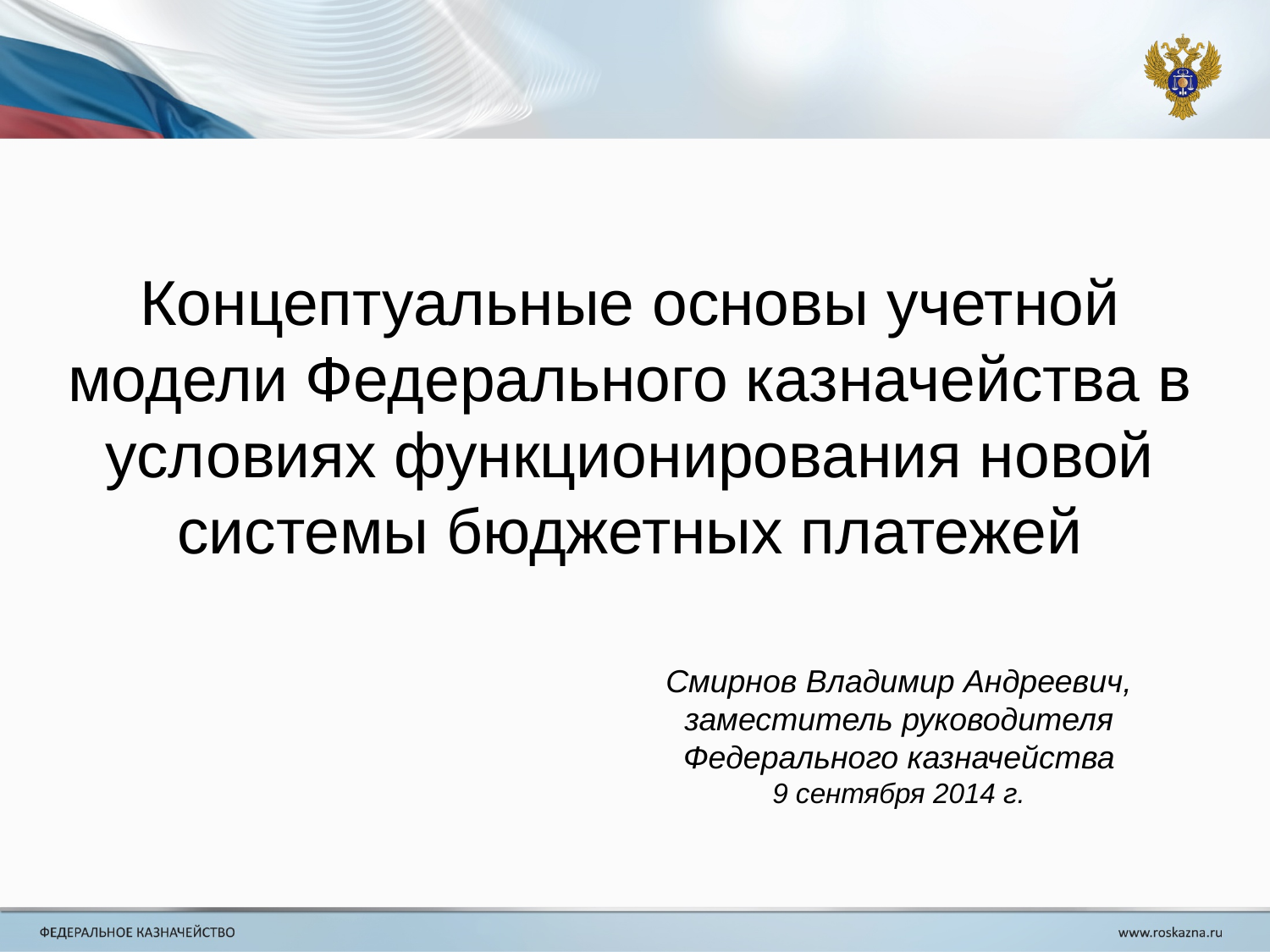

Концептуальные основы учетной модели Федерального казначейства в условиях функционирования новой системы бюджетных платежей

Смирнов Владимир Андреевич,
заместитель руководителя
Федерального казначейства
9 сентября 2014 г.